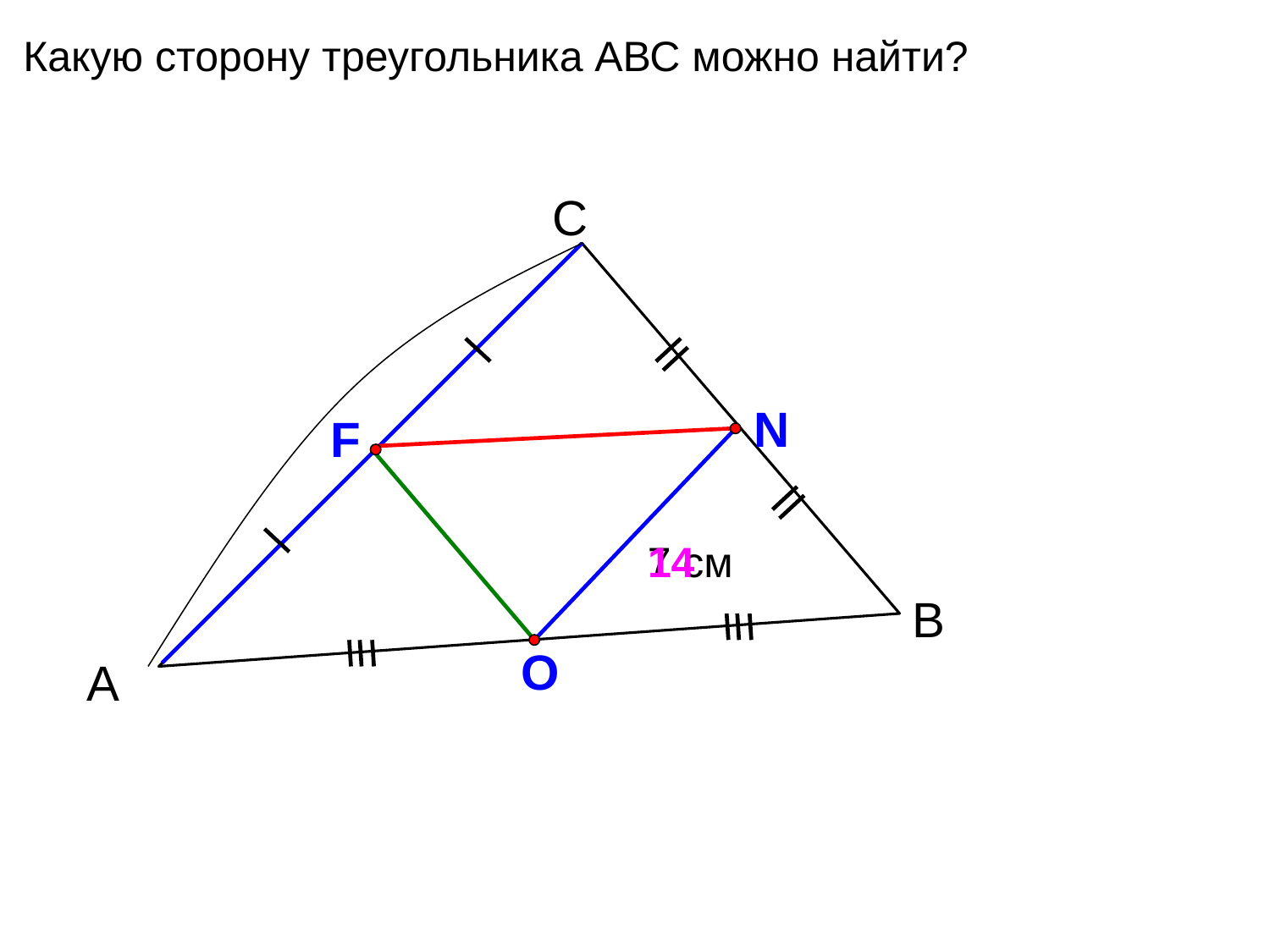

Какую сторону треугольника АВС можно найти?
С

N
F

7 см
14
В

O

А